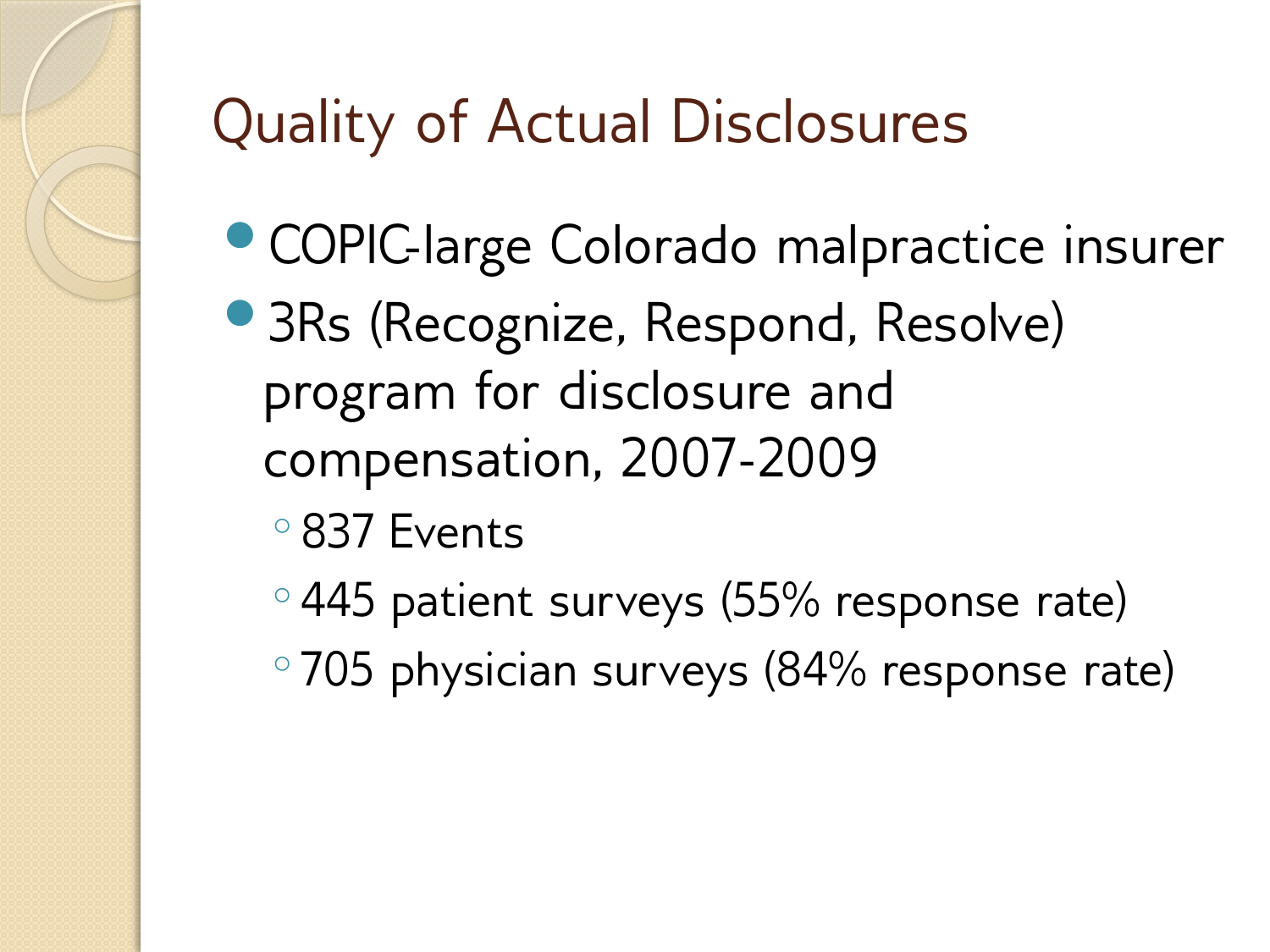

# Quality of Actual Disclosures
COPIC-large Colorado malpractice insurer
3Rs (Recognize, Respond, Resolve) program for disclosure and compensation, 2007-2009
837 Events
445 patient surveys (55% response rate)
705 physician surveys (84% response rate)